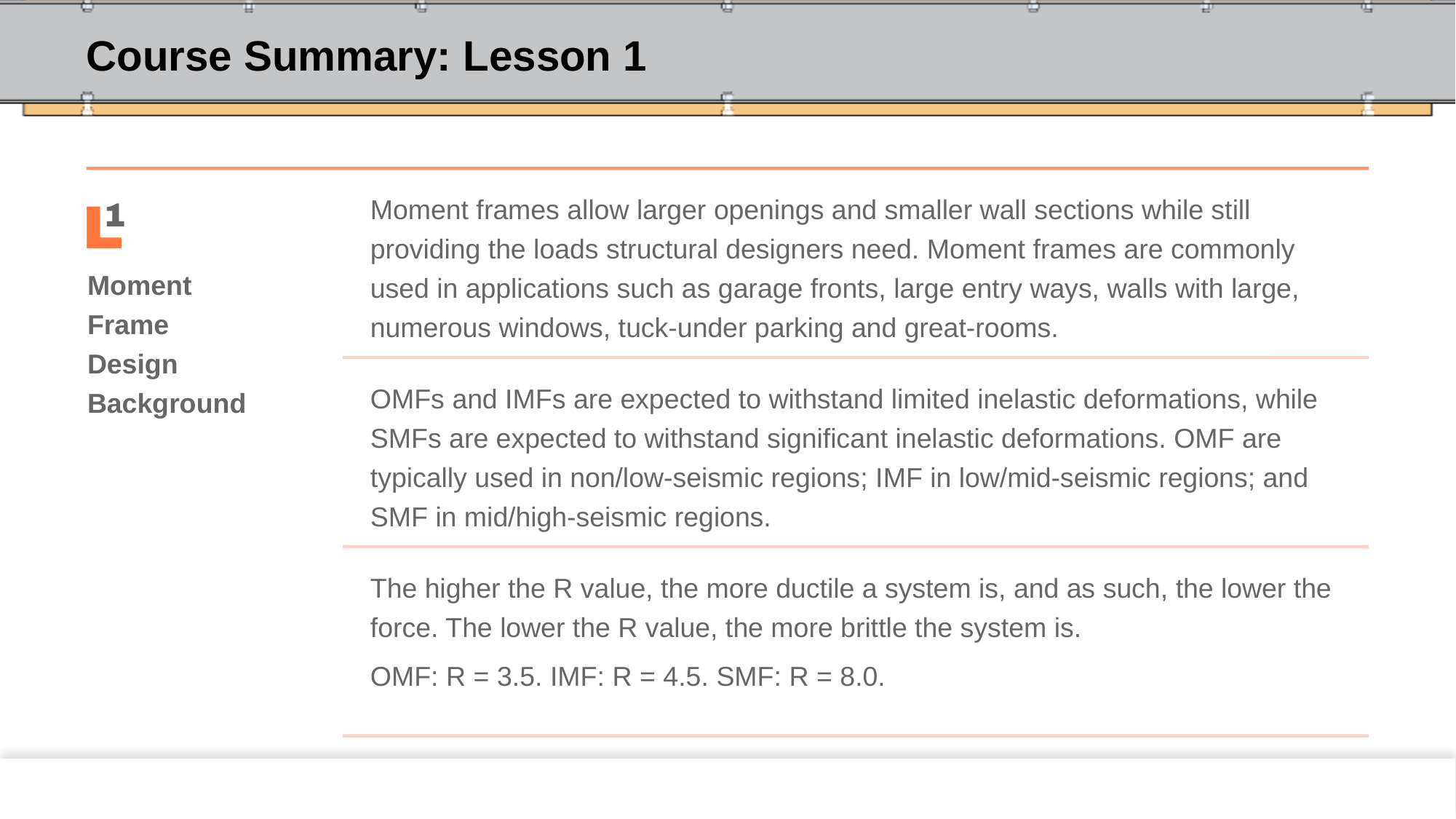

# Course Summary: Lesson 1

Moment frames allow larger openings and smaller wall sections while still providing the loads structural designers need. Moment frames are commonly used in applications such as garage fronts, large entry ways, walls with large, numerous windows, tuck-under parking and great-rooms.
OMFs and IMFs are expected to withstand limited inelastic deformations, while SMFs are expected to withstand significant inelastic deformations. OMF are typically used in non/low-seismic regions; IMF in low/mid-seismic regions; and SMF in mid/high-seismic regions.
The higher the R value, the more ductile a system is, and as such, the lower the force. The lower the R value, the more brittle the system is.
OMF: R = 3.5. IMF: R = 4.5. SMF: R = 8.0.
L
1
Moment Frame Design Background